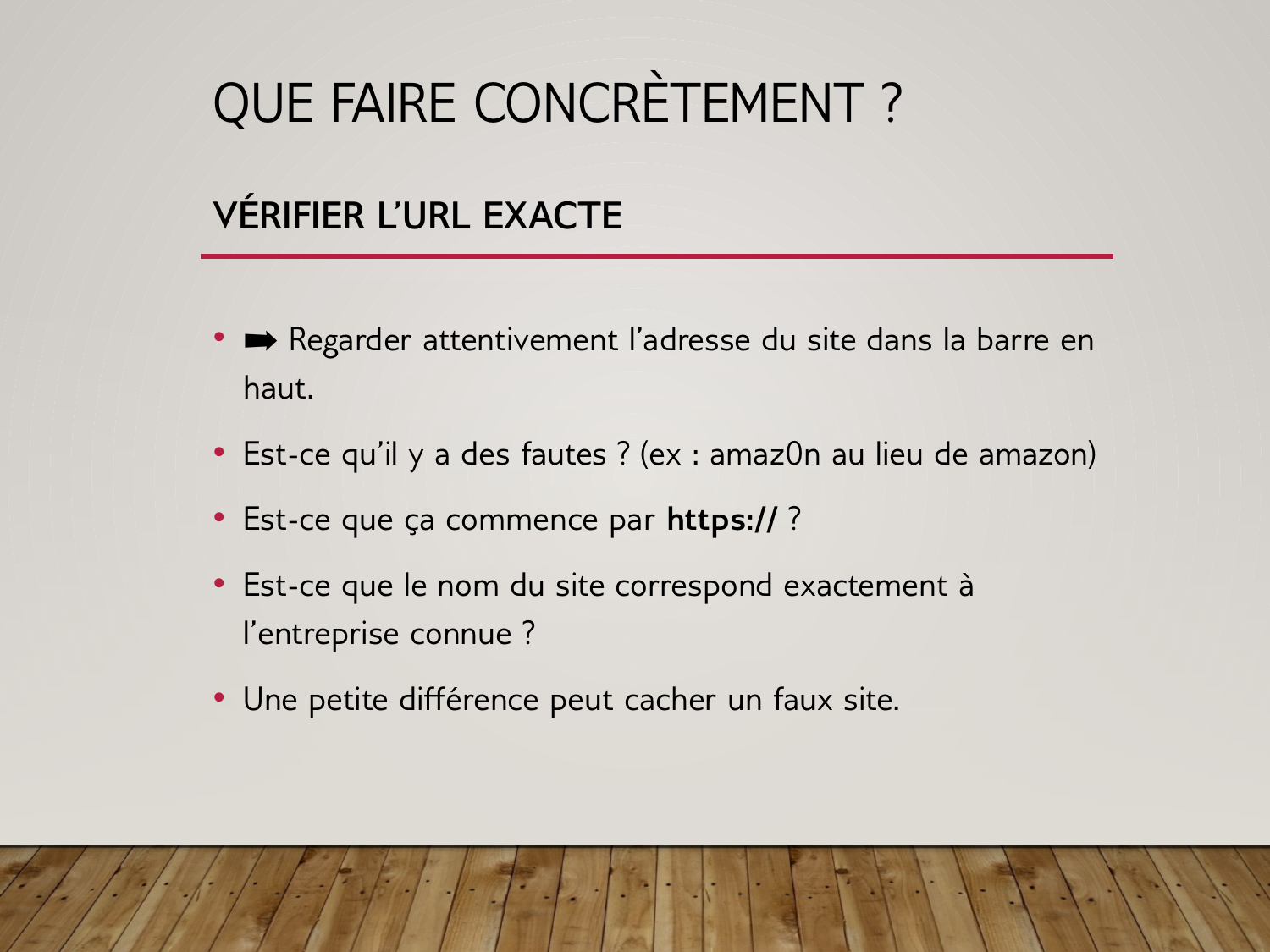

# Que faire concrètement ? Vérifier l’URL exacte

➡️ Regarder attentivement l’adresse du site dans la barre en haut.
Est-ce qu’il y a des fautes ? (ex : amaz0n au lieu de amazon)
Est-ce que ça commence par https:// ?
Est-ce que le nom du site correspond exactement à l’entreprise connue ?
Une petite différence peut cacher un faux site.